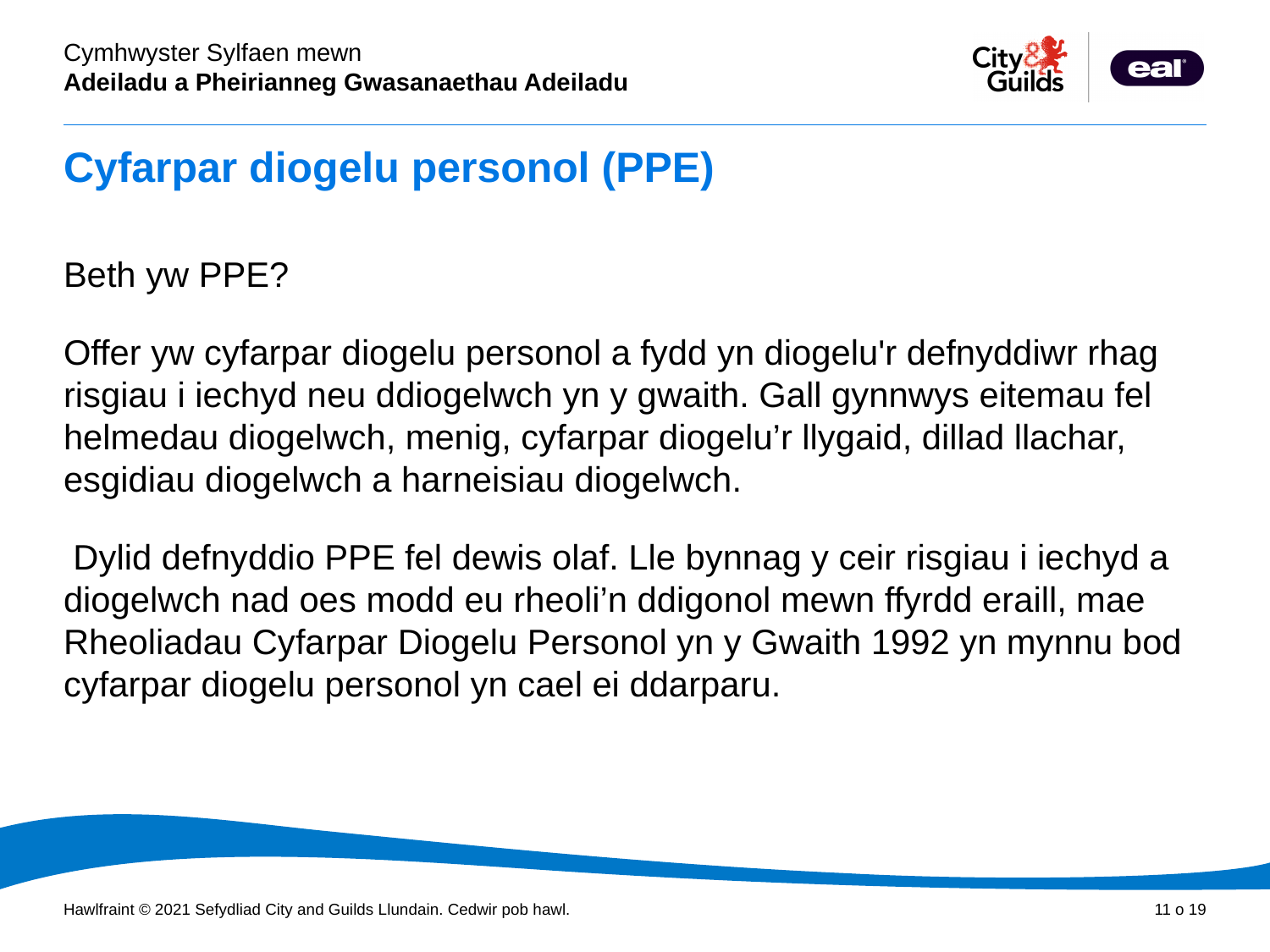

# Cyfarpar diogelu personol (PPE)
Beth yw PPE?
Offer yw cyfarpar diogelu personol a fydd yn diogelu'r defnyddiwr rhag risgiau i iechyd neu ddiogelwch yn y gwaith. Gall gynnwys eitemau fel helmedau diogelwch, menig, cyfarpar diogelu’r llygaid, dillad llachar, esgidiau diogelwch a harneisiau diogelwch.
 Dylid defnyddio PPE fel dewis olaf. Lle bynnag y ceir risgiau i iechyd a diogelwch nad oes modd eu rheoli’n ddigonol mewn ffyrdd eraill, mae Rheoliadau Cyfarpar Diogelu Personol yn y Gwaith 1992 yn mynnu bod cyfarpar diogelu personol yn cael ei ddarparu.